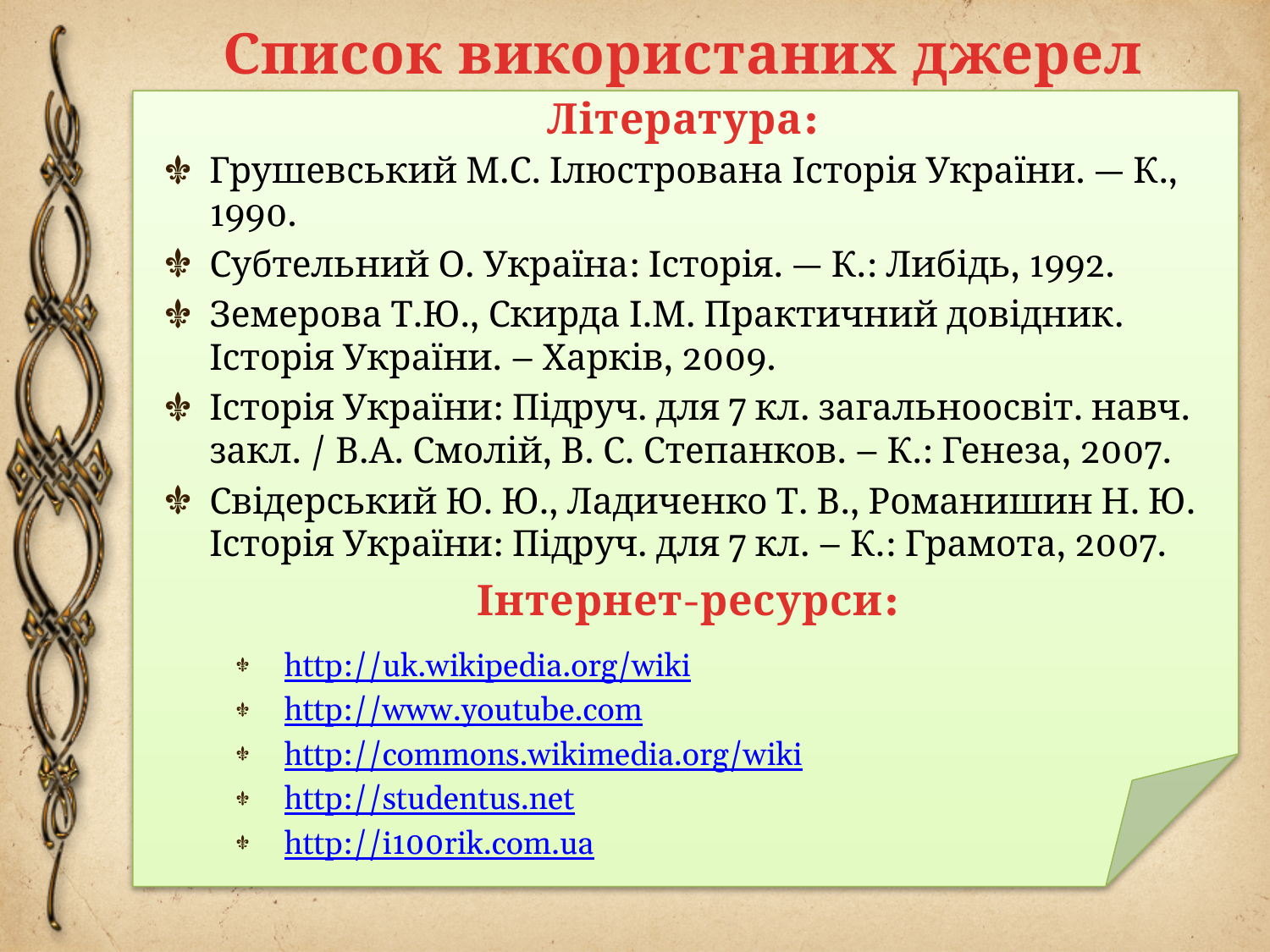

# Список використаних джерел
Література:

Грушевський М.С. Ілюстрована Історія України. — К., 1990.
Субтельний О. Україна: Історія. — К.: Либідь, 1992.
Земерова Т.Ю., Скирда І.М. Практичний довідник. Історія України. – Харків, 2009.
Історія України: Підруч. для 7 кл. загальноосвіт. навч. закл. / В.А. Смолій, В. С. Степанков. – К.: Генеза, 2007.
Свідерський Ю. Ю., Ладиченко Т. В., Романишин Н. Ю. Історія України: Підруч. для 7 кл. – К.: Грамота, 2007.

Інтернет-ресурси:
http://uk.wikipedia.org/wiki
http://www.youtube.com
http://commons.wikimedia.org/wiki
http://studentus.net
http://i100rik.com.ua